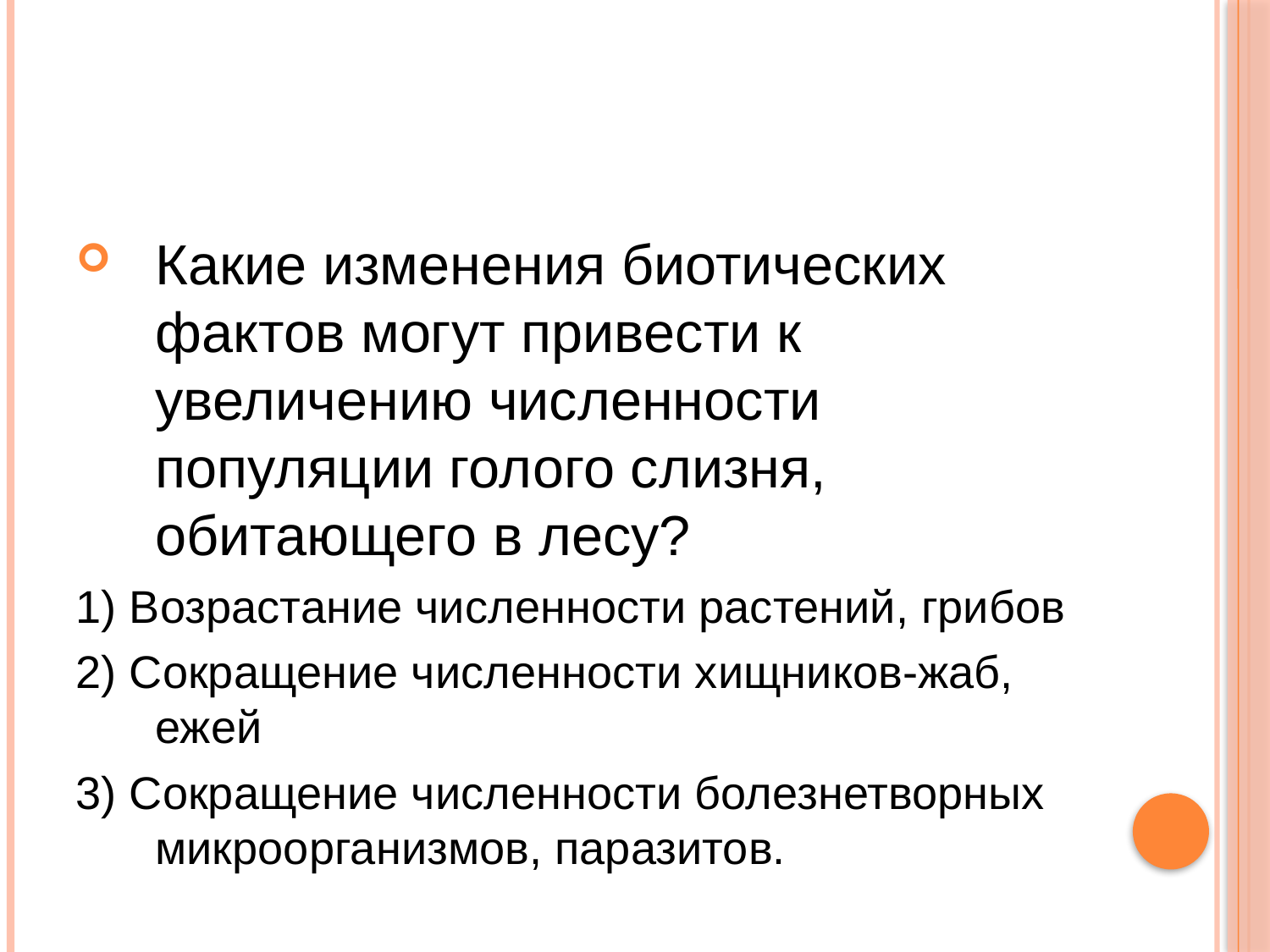

#
Какие изменения биотических фактов могут привести к увеличению численности популяции голого слизня, обитающего в лесу?
1) Возрастание численности растений, грибов
2) Сокращение численности хищников-жаб, ежей
3) Сокращение численности болезнетворных микроорганизмов, паразитов.